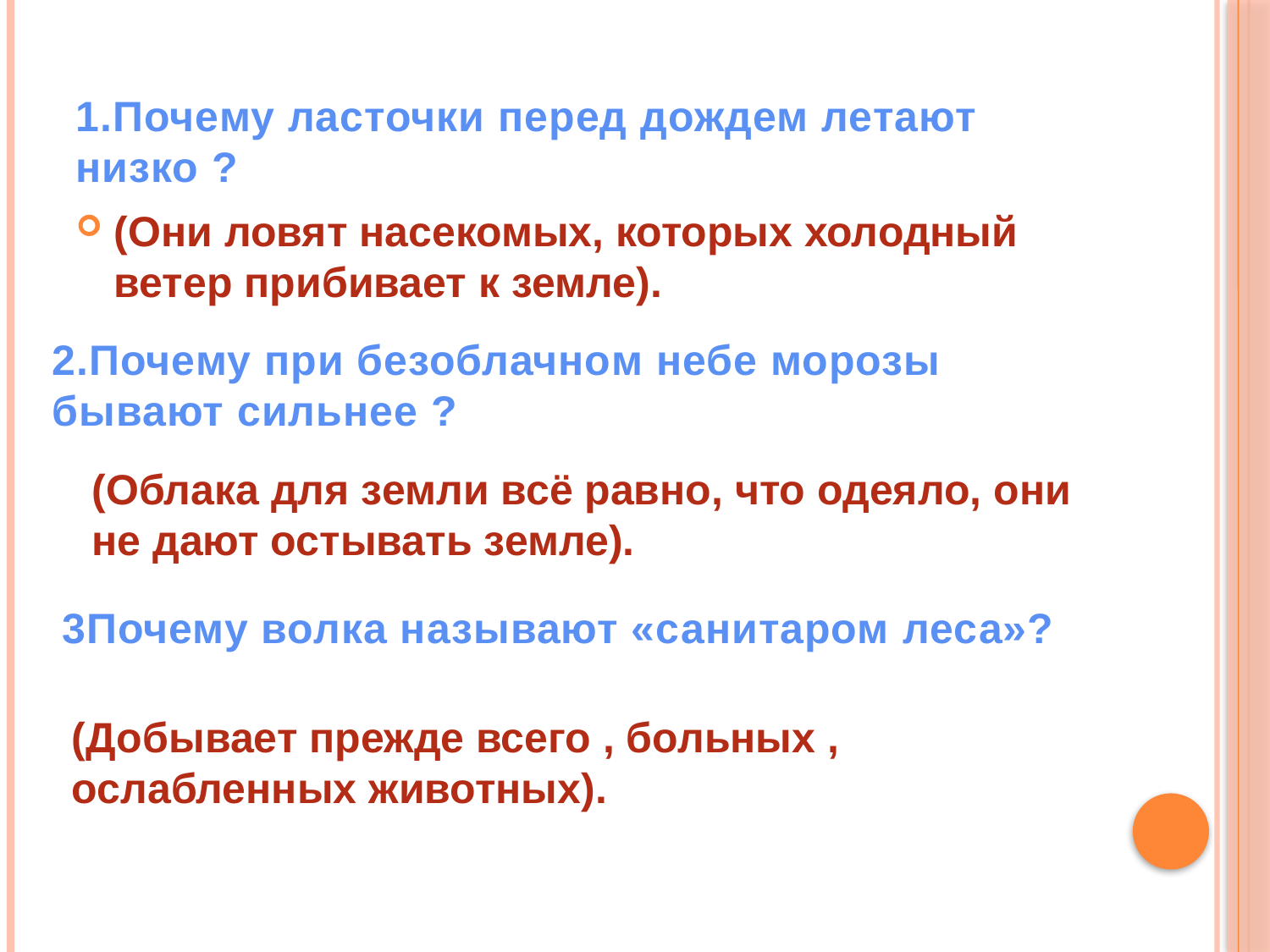

# 1.Почему ласточки перед дождем летают низко ?
(Они ловят насекомых, которых холодный ветер прибивает к земле).

2.Почему при безоблачном небе морозы бывают сильнее ?
(Облака для земли всё равно, что одеяло, они не дают остывать земле).
3Почему волка называют «санитаром леса»?
(Добывает прежде всего , больных , ослабленных животных).